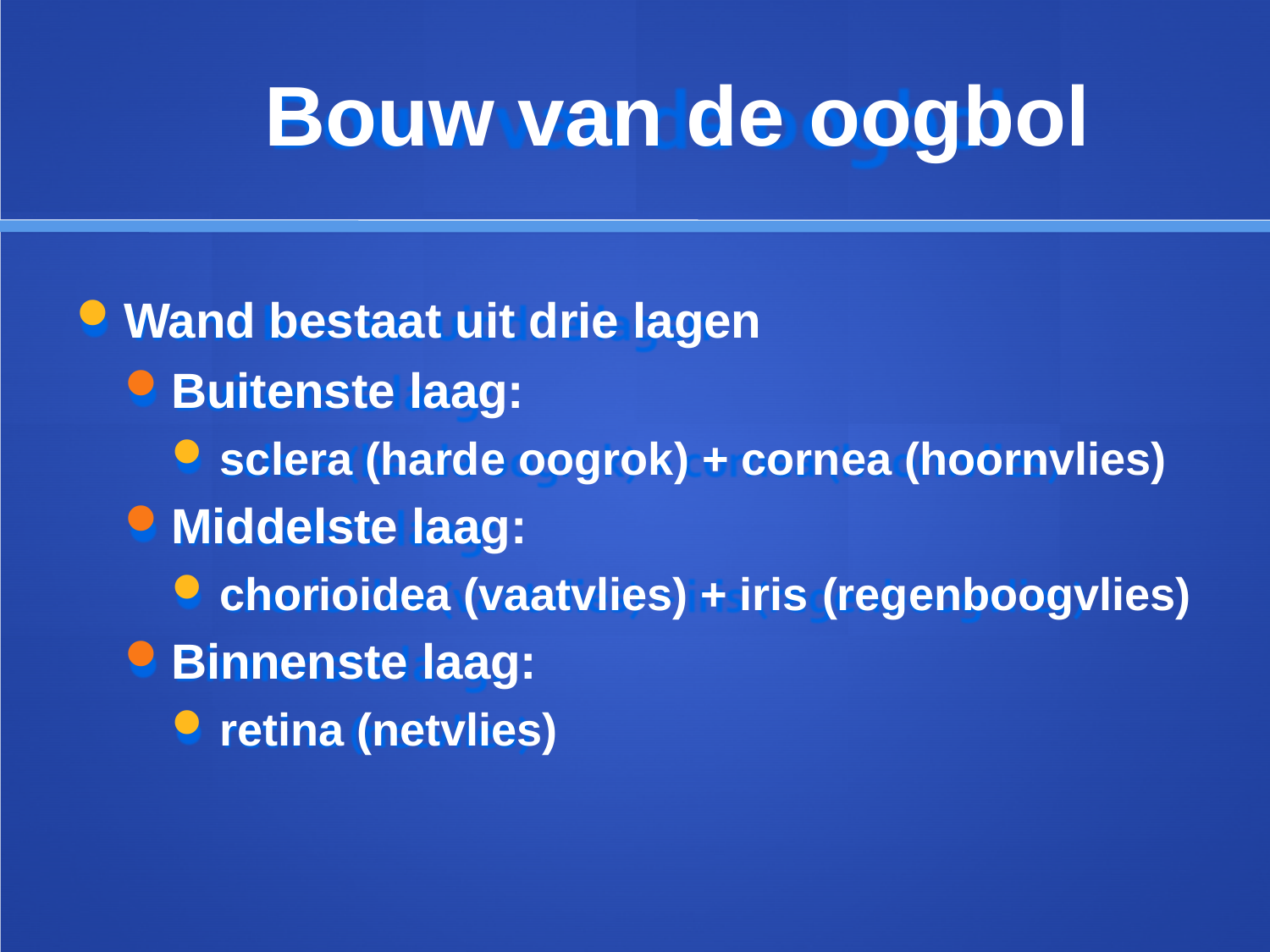

# Bouw van de oogbol

Wand bestaat uit drie lagen
Buitenste laag:
sclera (harde oogrok) + cornea (hoornvlies)
Middelste laag:
chorioidea (vaatvlies) + iris (regenboogvlies)
Binnenste laag:
retina (netvlies)